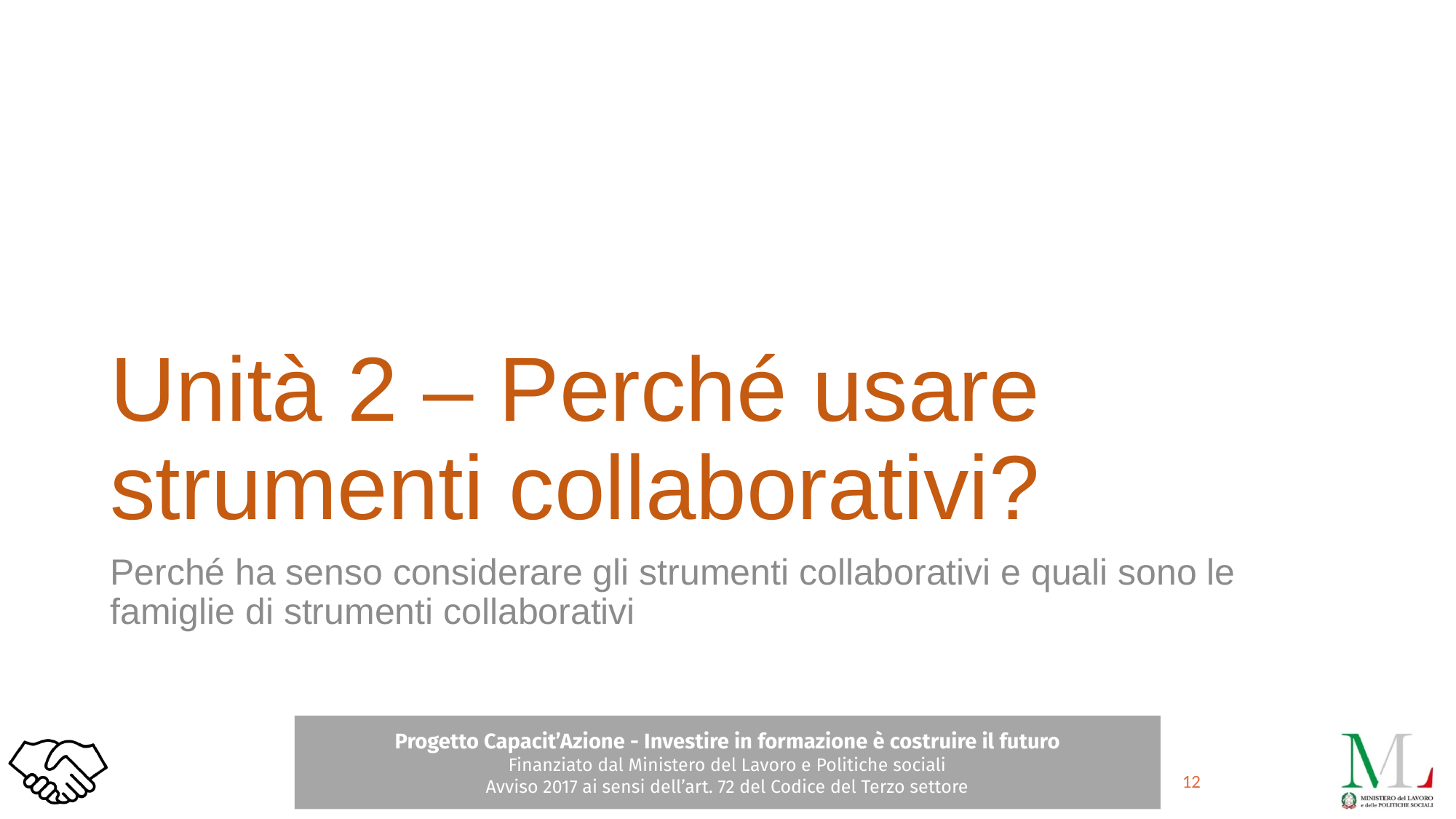

# Unità 2 – Perché usare strumenti collaborativi?
Perché ha senso considerare gli strumenti collaborativi e quali sono le famiglie di strumenti collaborativi
12